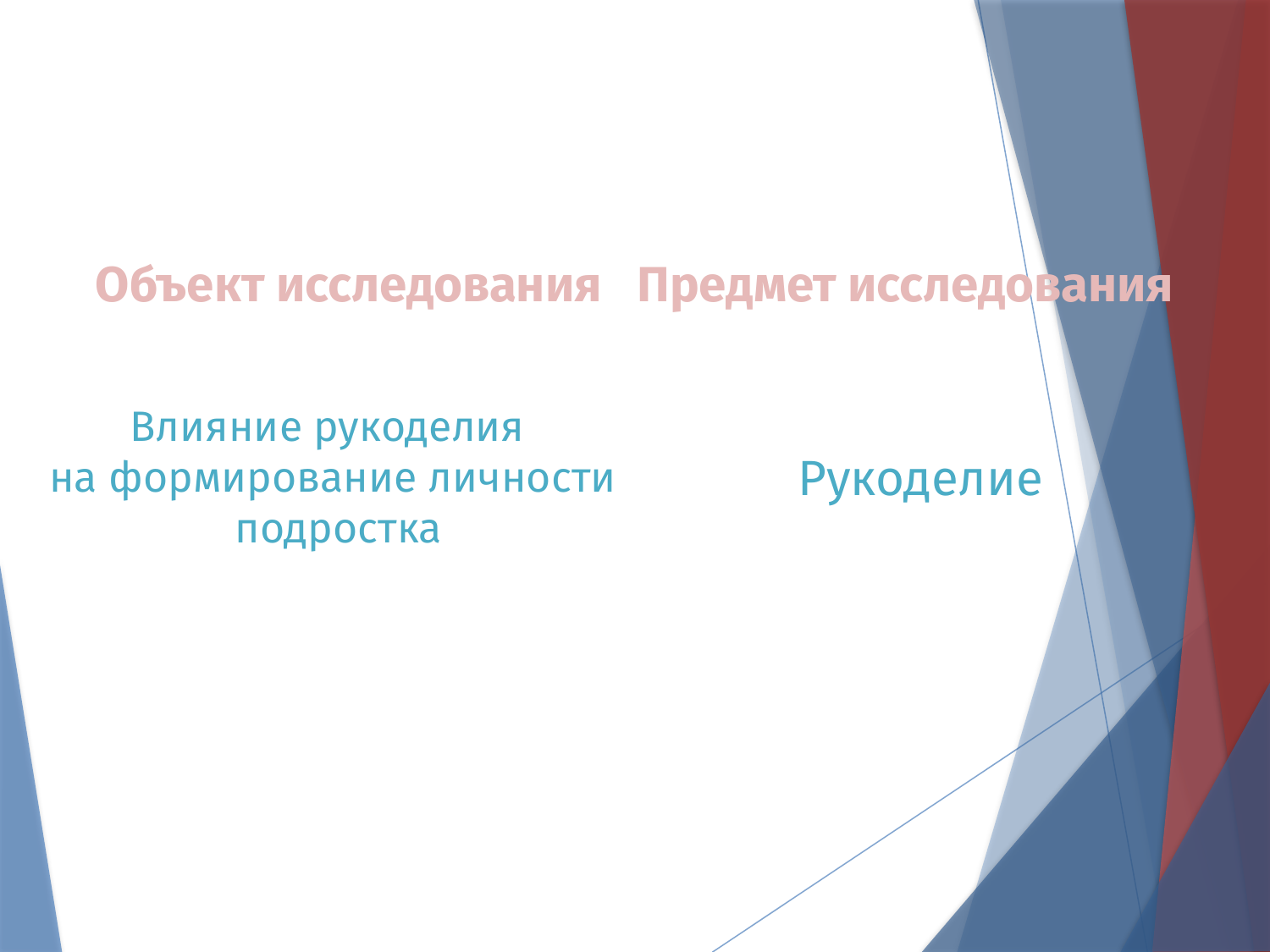

Объект исследования   Предмет исследования
Влияние рукоделия
на формирование личности
 подростка
Рукоделие